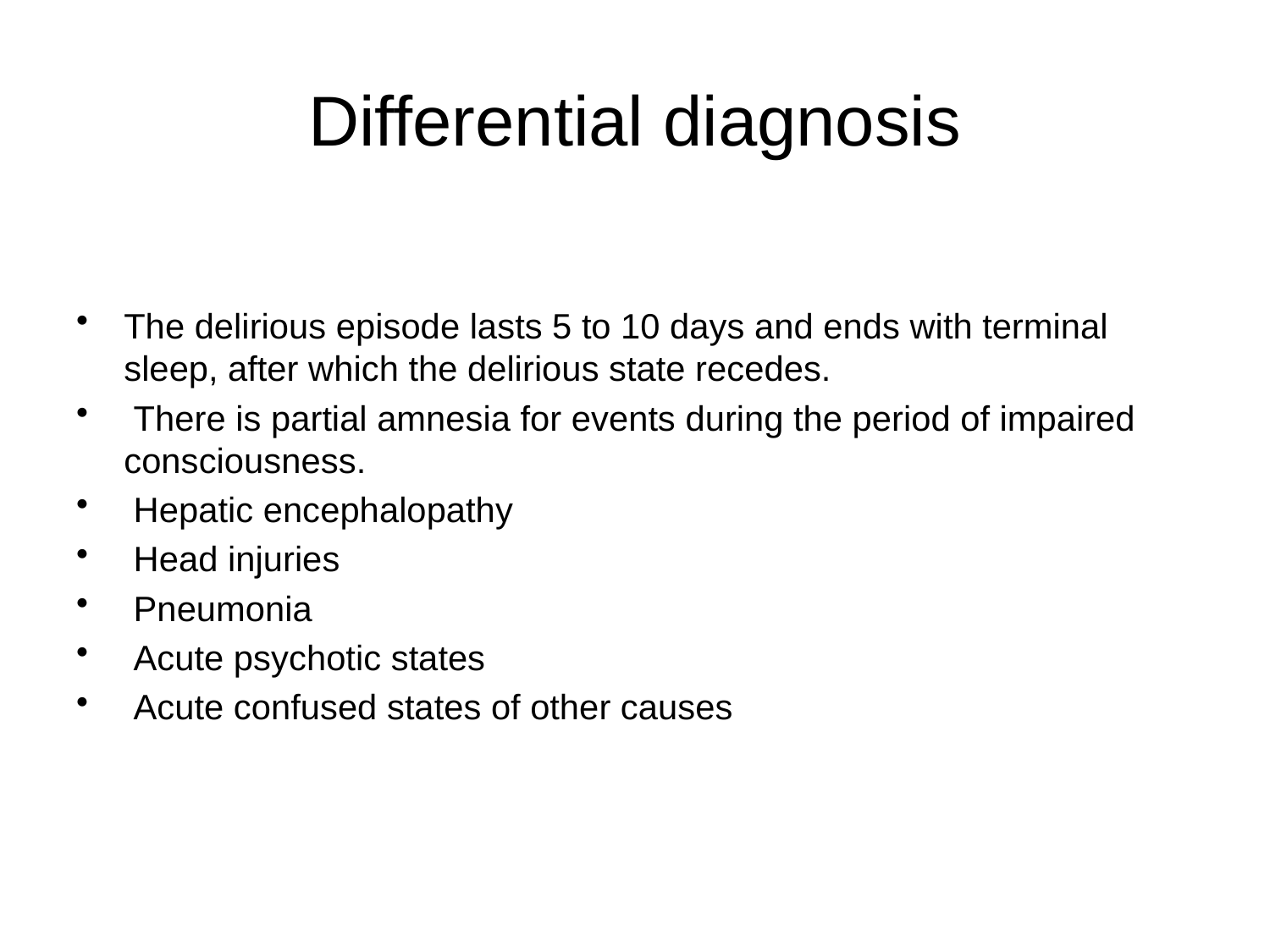

# Differential diagnosis
The delirious episode lasts 5 to 10 days and ends with terminal sleep, after which the delirious state recedes.
 There is partial amnesia for events during the period of impaired consciousness.
 Hepatic encephalopathy
 Head injuries
 Pneumonia
 Acute psychotic states
 Acute confused states of other causes